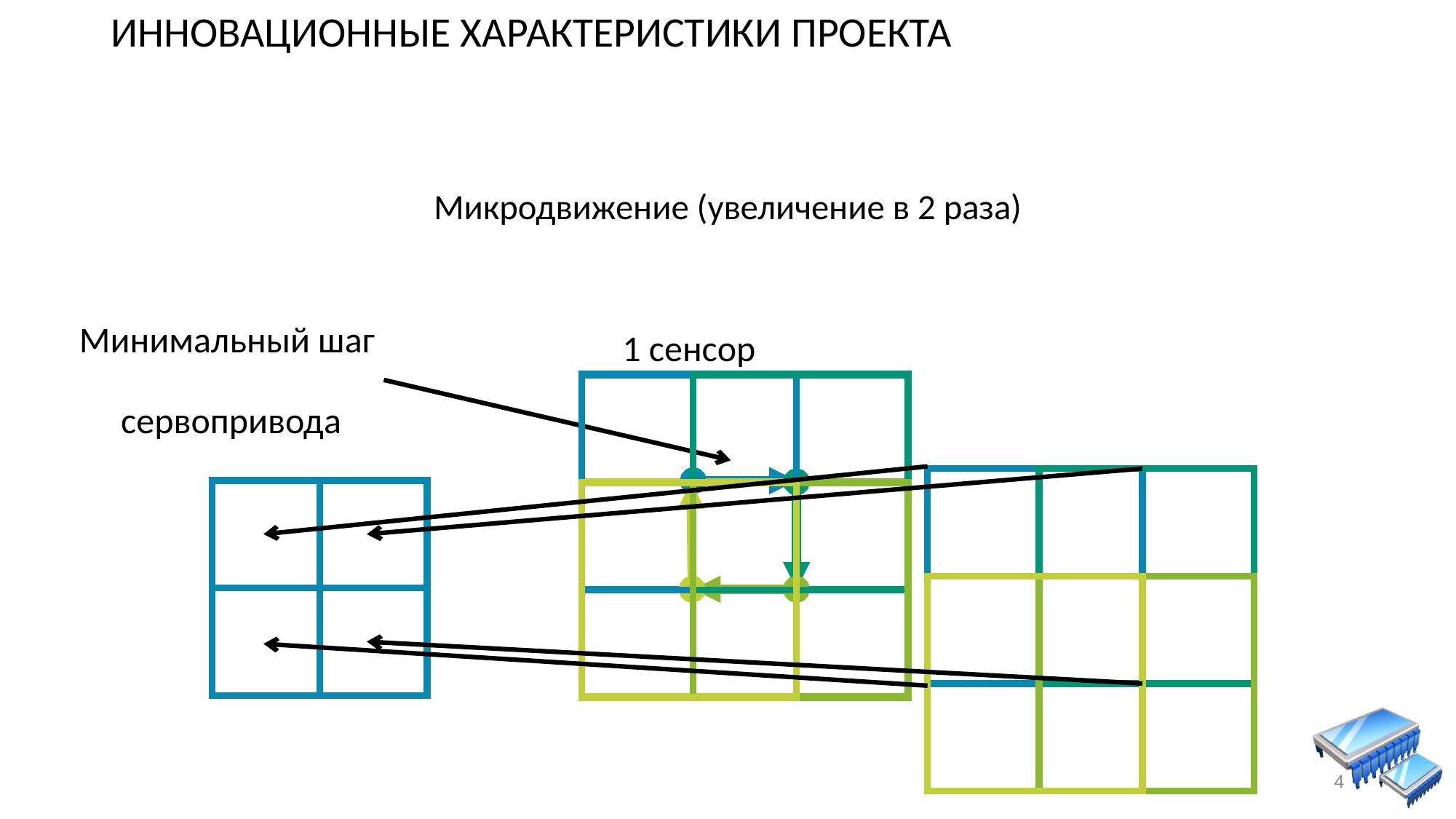

# Инновационные характеристики проекта
Микродвижение (увеличение в 2 раза)
Минимальный шаг
сервопривода
1 сенсор

4